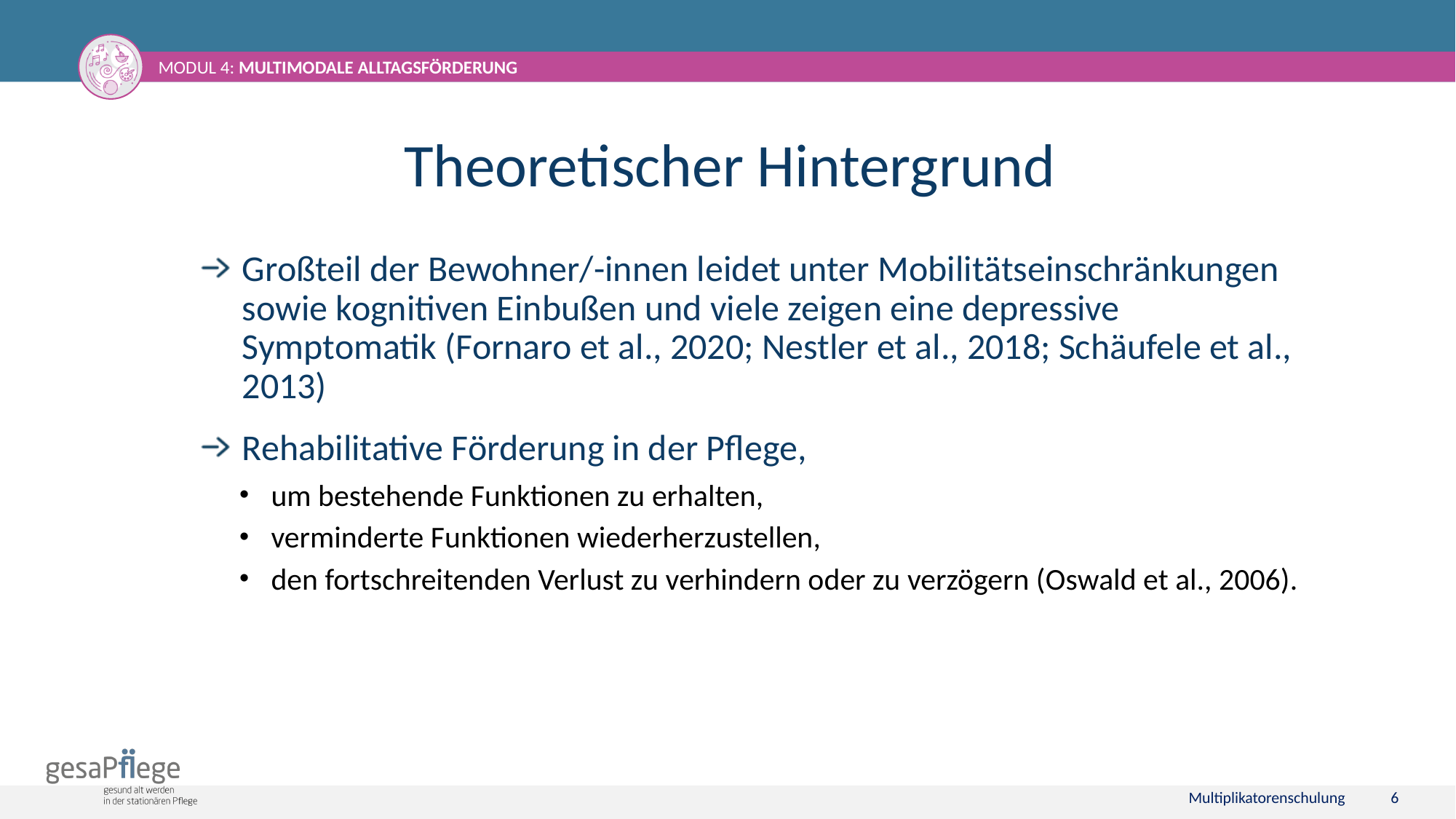

# Theoretischer Hintergrund
Großteil der Bewohner/-innen leidet unter Mobilitätseinschränkungen sowie kognitiven Einbußen und viele zeigen eine depressive Symptomatik (Fornaro et al., 2020; Nestler et al., 2018; Schäufele et al., 2013)
Rehabilitative Förderung in der Pflege,
um bestehende Funktionen zu erhalten,
verminderte Funktionen wiederherzustellen,
den fortschreitenden Verlust zu verhindern oder zu verzögern (Oswald et al., 2006).
Multiplikatorenschulung
6